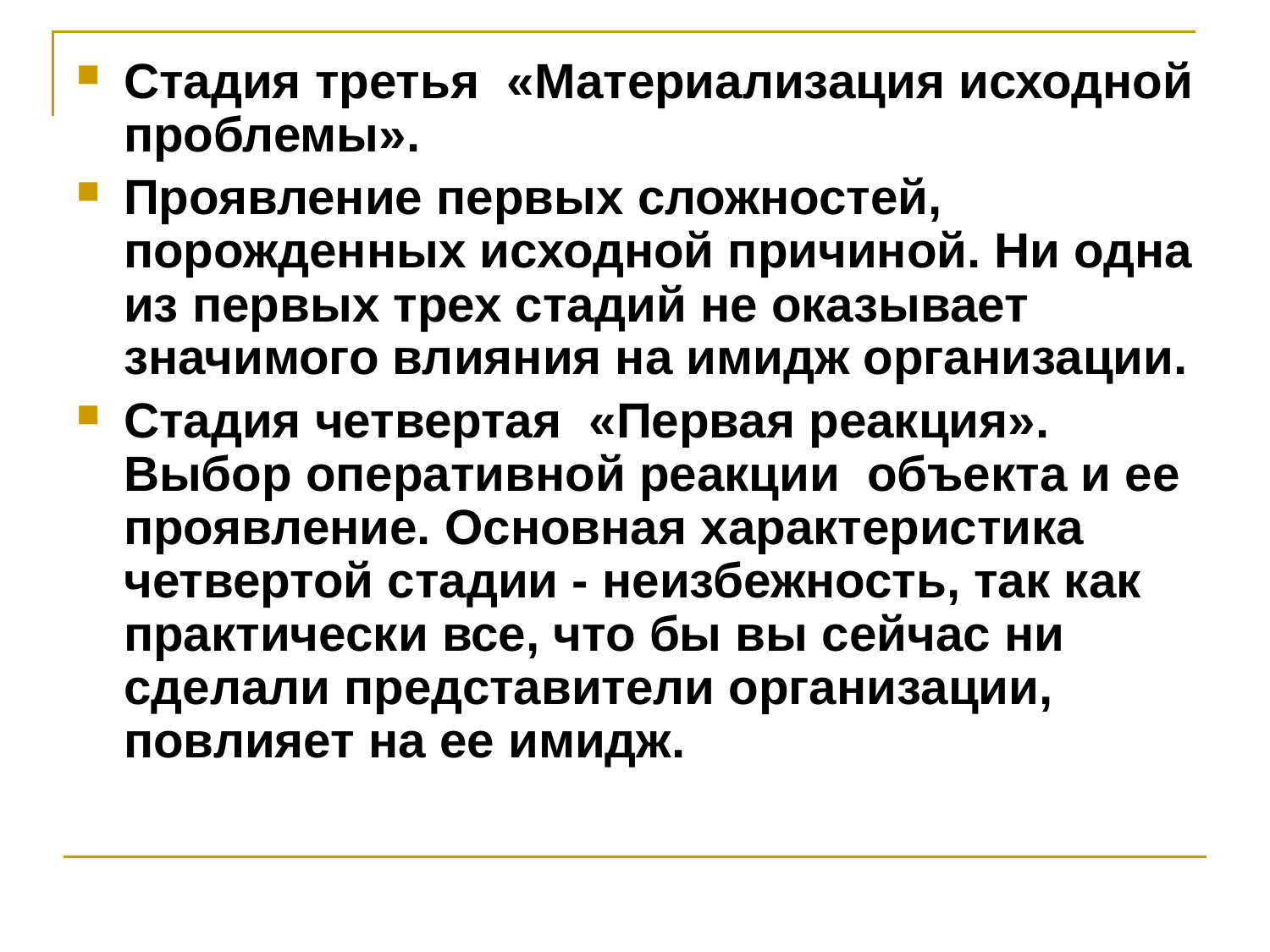

Стадия третья  «Материализация исходной проблемы».
Проявление первых сложностей, порожденных исходной причиной. Ни одна из первых трех стадий не оказывает значимого влияния на имидж организации.
Стадия четвертая  «Первая реакция». Выбор оперативной реакции  объекта и ее проявление. Основная характеристика четвертой стадии - неизбежность, так как практически все, что бы вы сейчас ни сделали представители организации, повлияет на ее имидж.